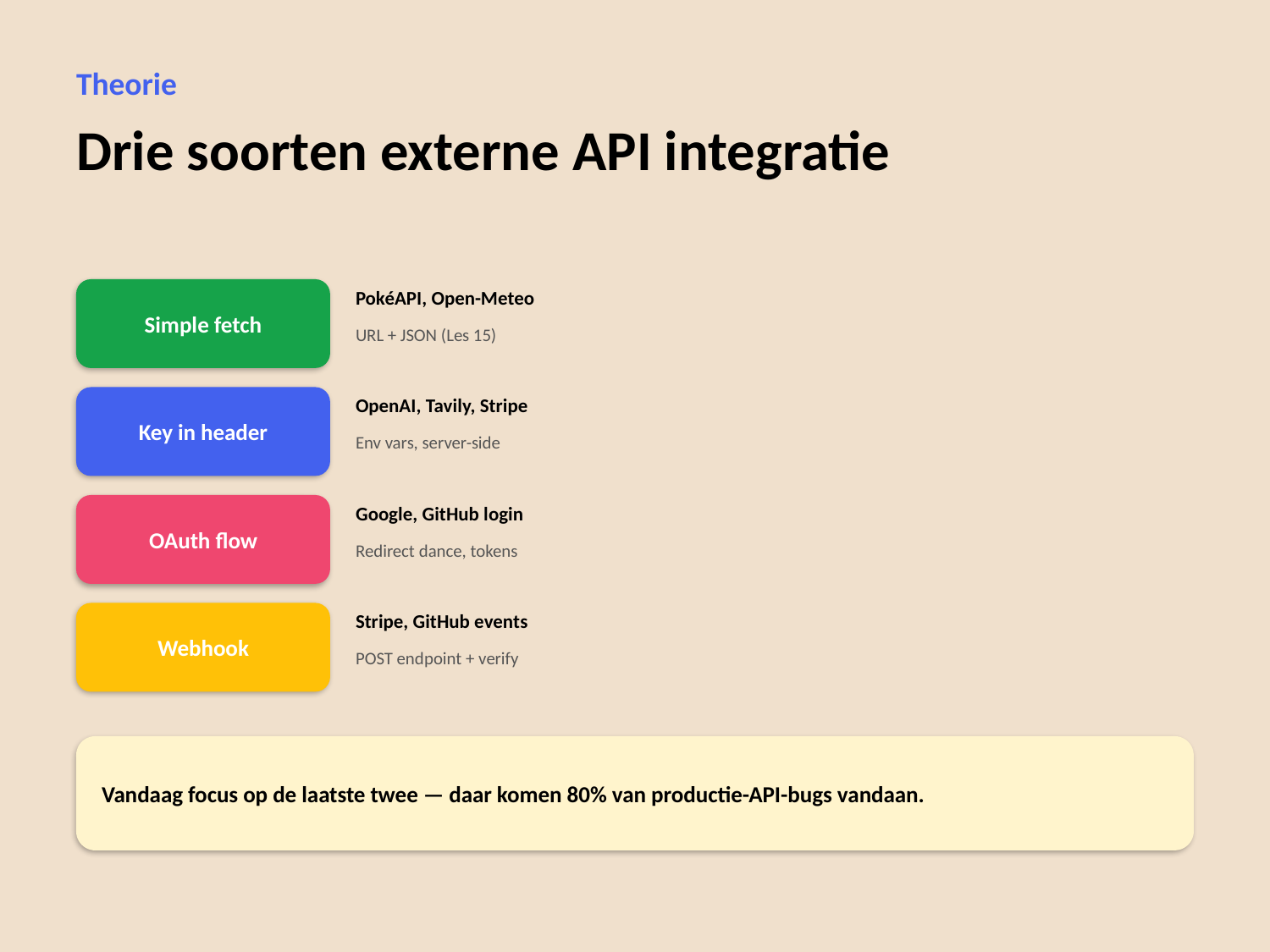

Theorie
Drie soorten externe API integratie

Simple fetch
PokéAPI, Open-Meteo
URL + JSON (Les 15)

Key in header
OpenAI, Tavily, Stripe
Env vars, server-side

OAuth flow
Google, GitHub login
Redirect dance, tokens

Webhook
Stripe, GitHub events
POST endpoint + verify

Vandaag focus op de laatste twee — daar komen 80% van productie-API-bugs vandaan.